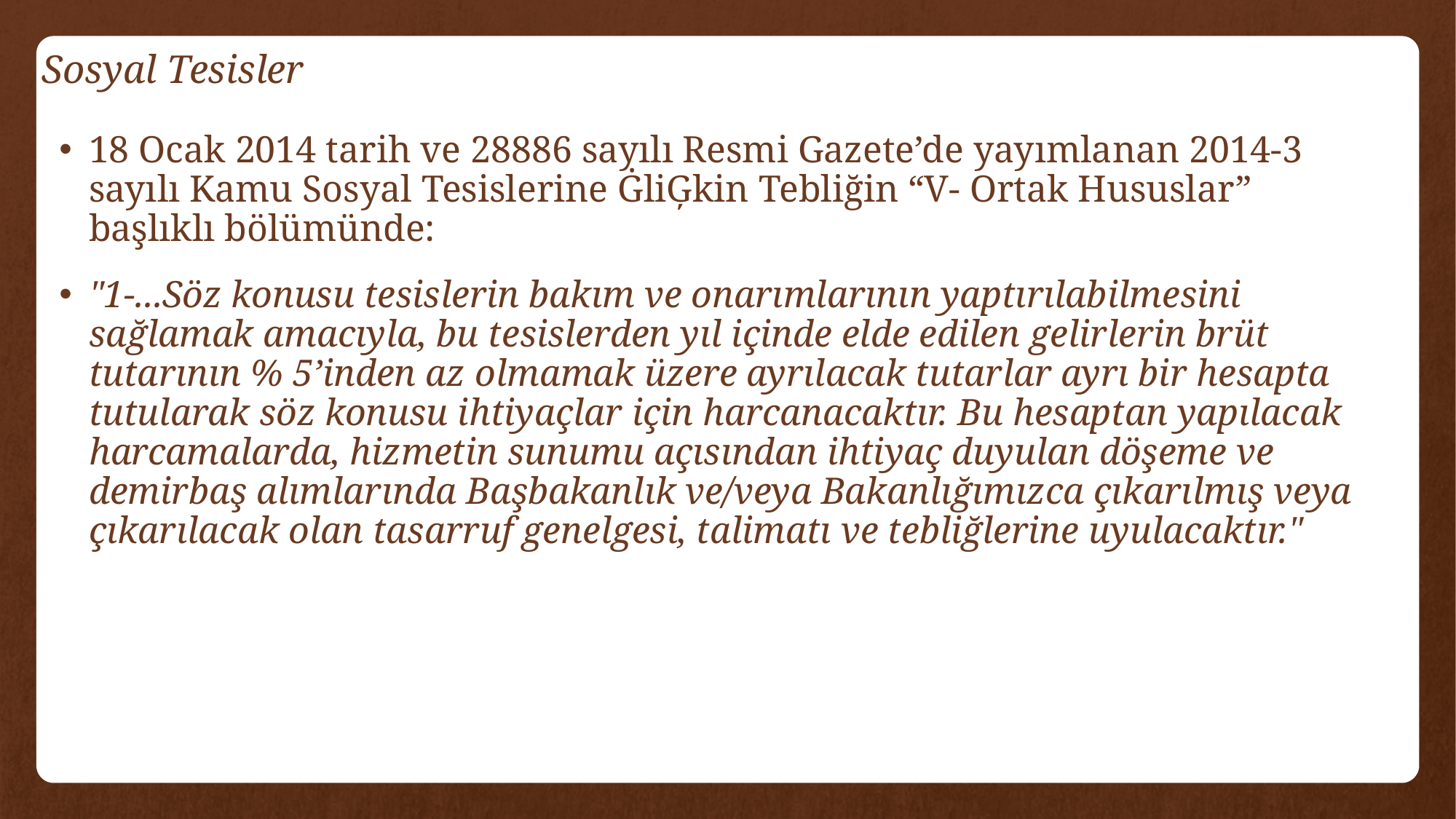

# Sosyal Tesisler
18 Ocak 2014 tarih ve 28886 sayılı Resmi Gazete’de yayımlanan 2014-3 sayılı Kamu Sosyal Tesislerine ĠliĢkin Tebliğin “V- Ortak Hususlar” başlıklı bölümünde:
"1-...Söz konusu tesislerin bakım ve onarımlarının yaptırılabilmesini sağlamak amacıyla, bu tesislerden yıl içinde elde edilen gelirlerin brüt tutarının % 5’inden az olmamak üzere ayrılacak tutarlar ayrı bir hesapta tutularak söz konusu ihtiyaçlar için harcanacaktır. Bu hesaptan yapılacak harcamalarda, hizmetin sunumu açısından ihtiyaç duyulan döşeme ve demirbaş alımlarında Başbakanlık ve/veya Bakanlığımızca çıkarılmış veya çıkarılacak olan tasarruf genelgesi, talimatı ve tebliğlerine uyulacaktır."